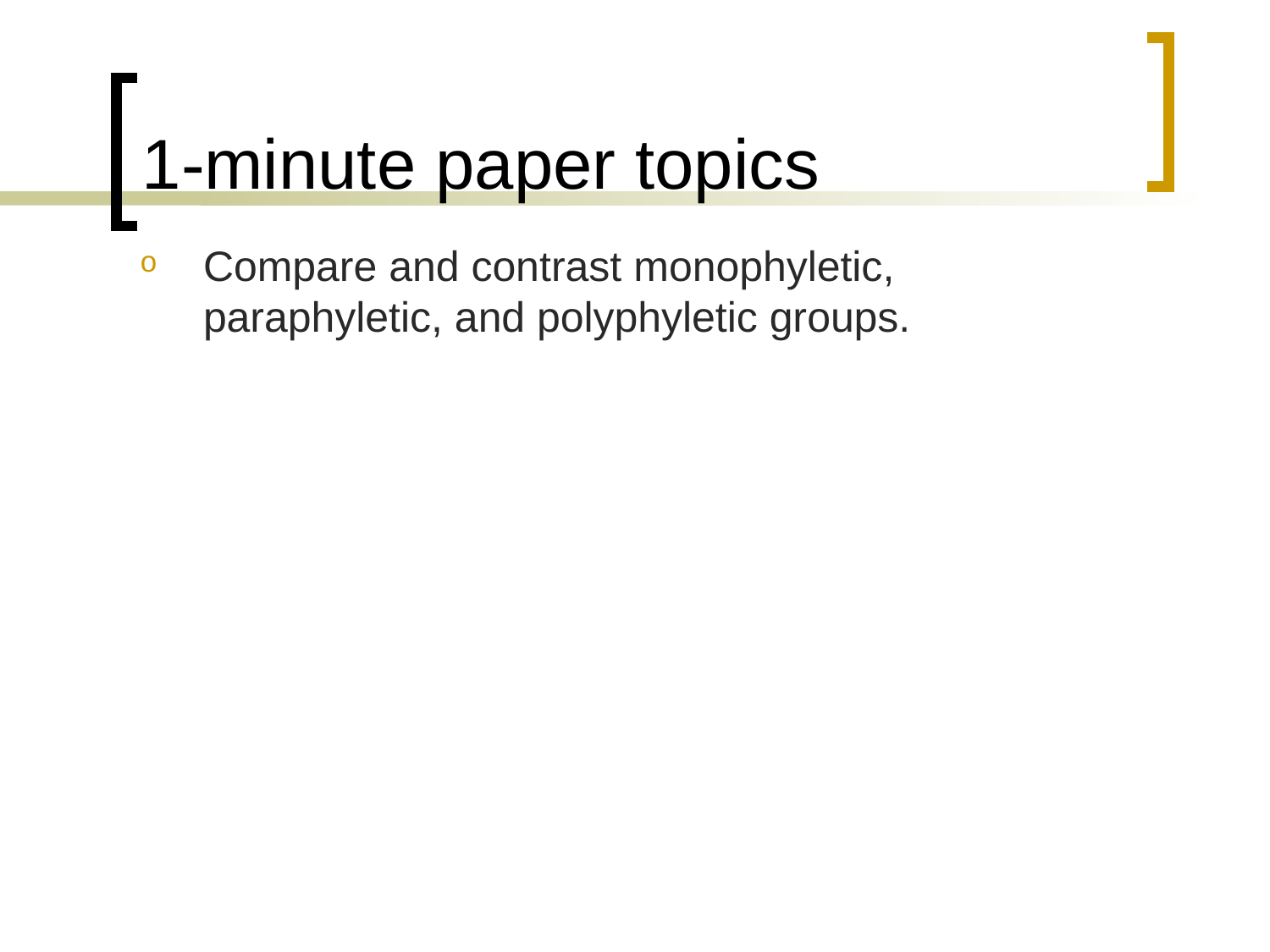

# 1-minute paper topics
Compare and contrast monophyletic, paraphyletic, and polyphyletic groups.